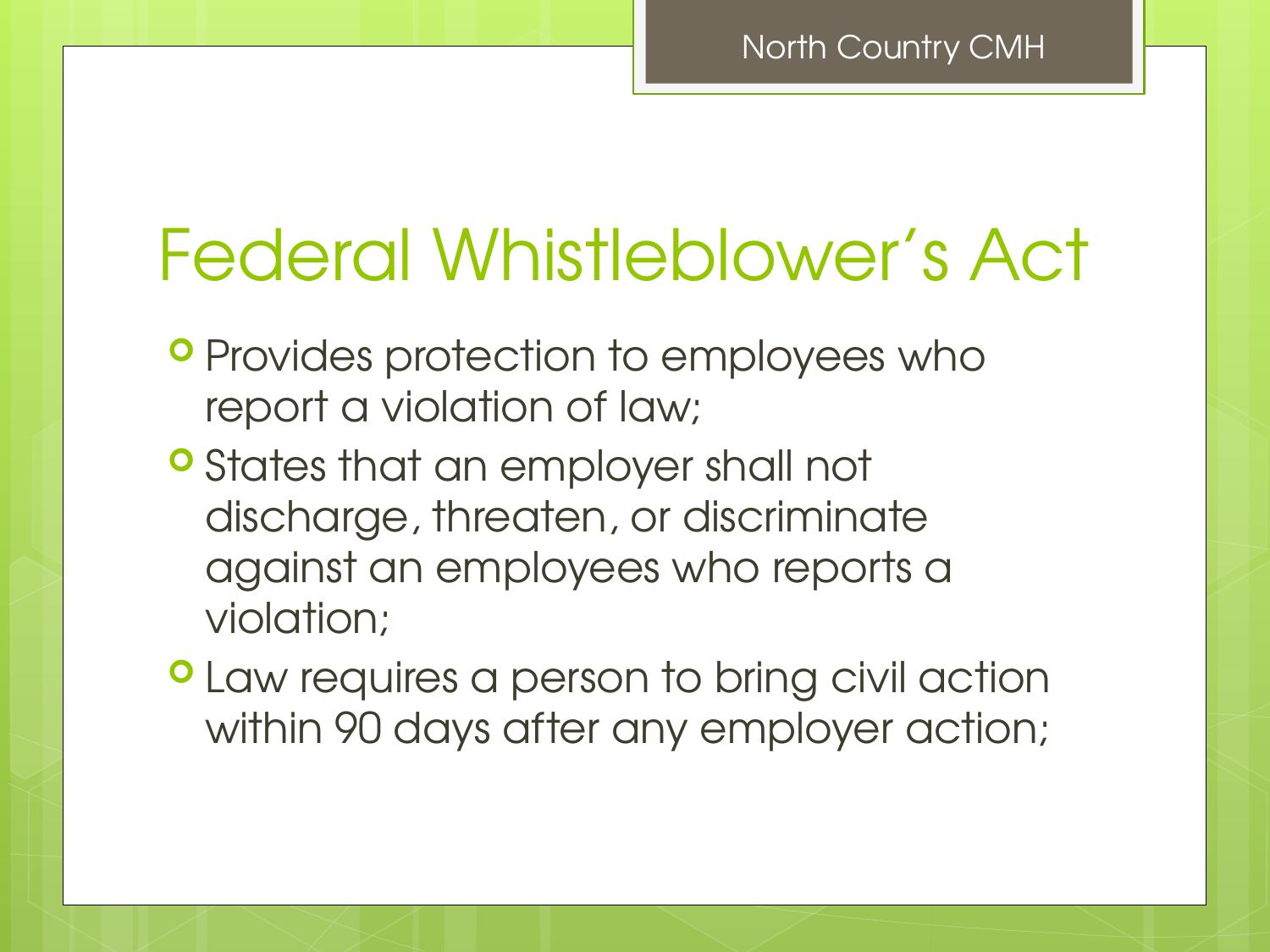

# Federal Whistleblower’s Act
Provides protection to employees who report a violation of law;
States that an employer shall not discharge, threaten, or discriminate against an employees who reports a violation;
Law requires a person to bring civil action within 90 days after any employer action;